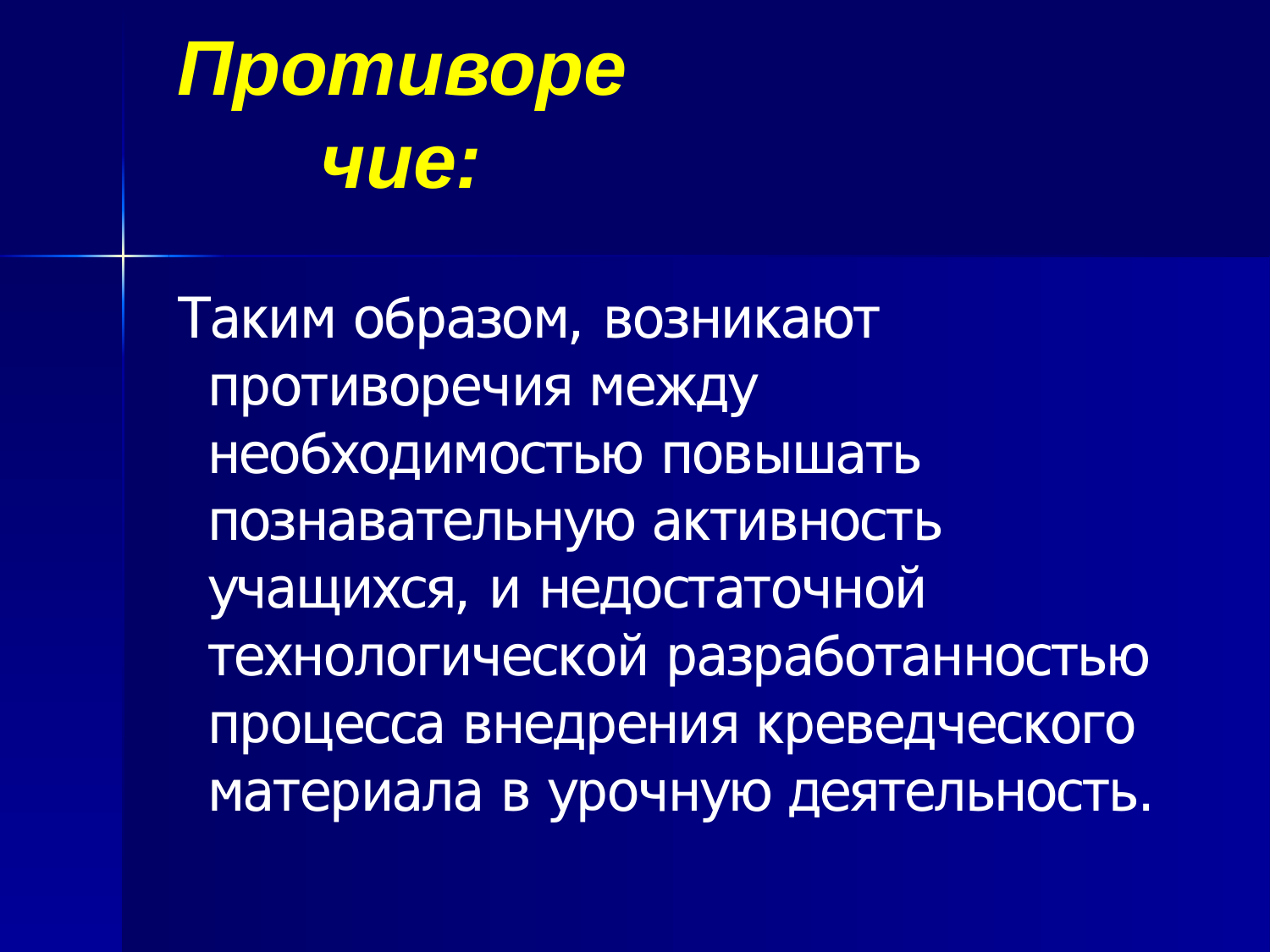

# Противоречие:
 Таким образом, возникают противоречия между необходимостью повышать познавательную активность учащихся, и недостаточной технологической разработанностью процесса внедрения креведческого материала в урочную деятельность.